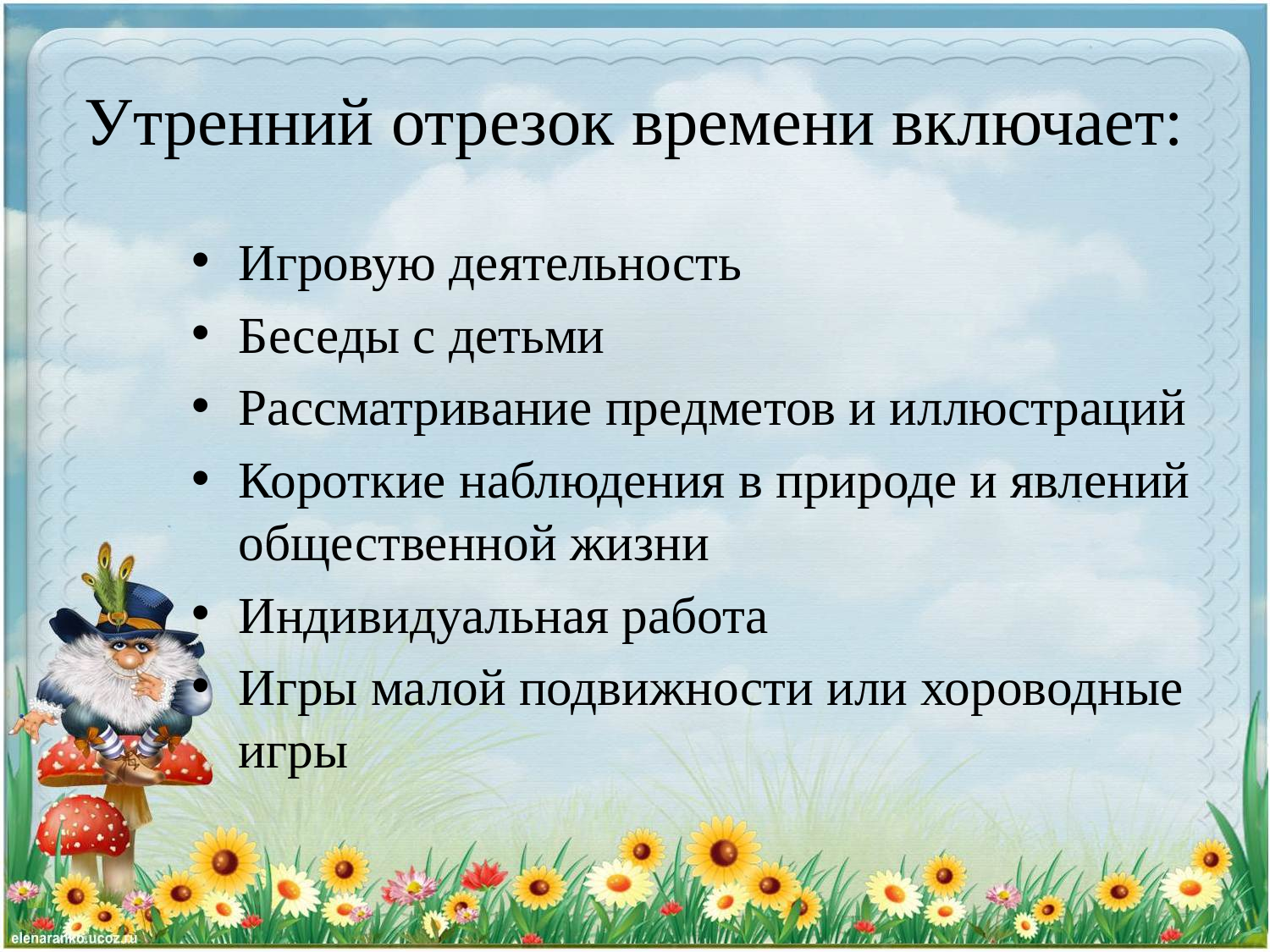

# Утренний отрезок времени включает:
Игровую деятельность
Беседы с детьми
Рассматривание предметов и иллюстраций
Короткие наблюдения в природе и явлений общественной жизни
Индивидуальная работа
Игры малой подвижности или хороводные игры